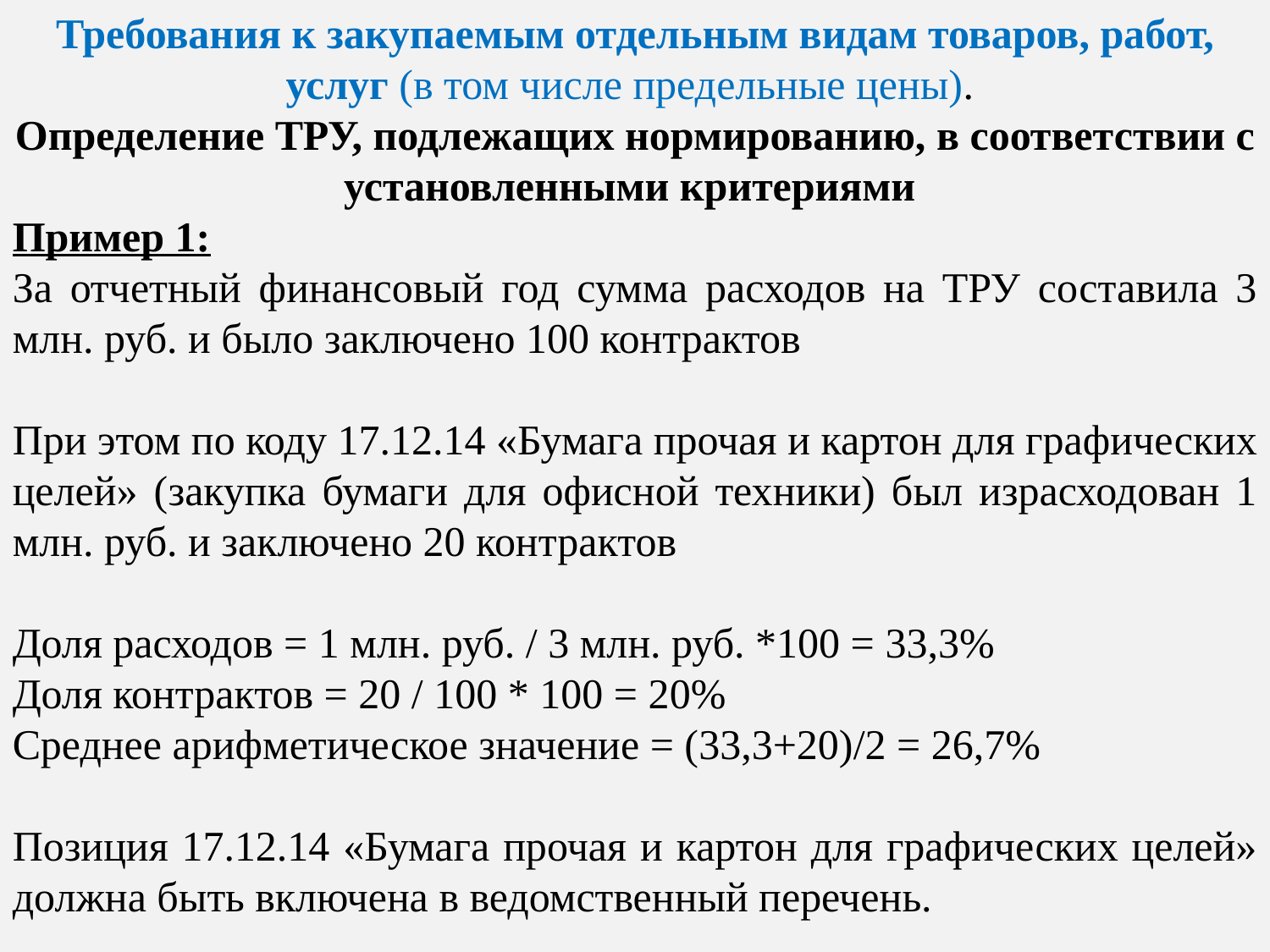

Требования к закупаемым отдельным видам товаров, работ, услуг (в том числе предельные цены).
Определение ТРУ, подлежащих нормированию, в соответствии с установленными критериями
Пример 1:
За отчетный финансовый год сумма расходов на ТРУ составила 3 млн. руб. и было заключено 100 контрактов

При этом по коду 17.12.14 «Бумага прочая и картон для графических целей» (закупка бумаги для офисной техники) был израсходован 1 млн. руб. и заключено 20 контрактов

Доля расходов = 1 млн. руб. / 3 млн. руб. *100 = 33,3%
Доля контрактов = 20 / 100 * 100 = 20%
Среднее арифметическое значение = (33,3+20)/2 = 26,7%

Позиция 17.12.14 «Бумага прочая и картон для графических целей» должна быть включена в ведомственный перечень.